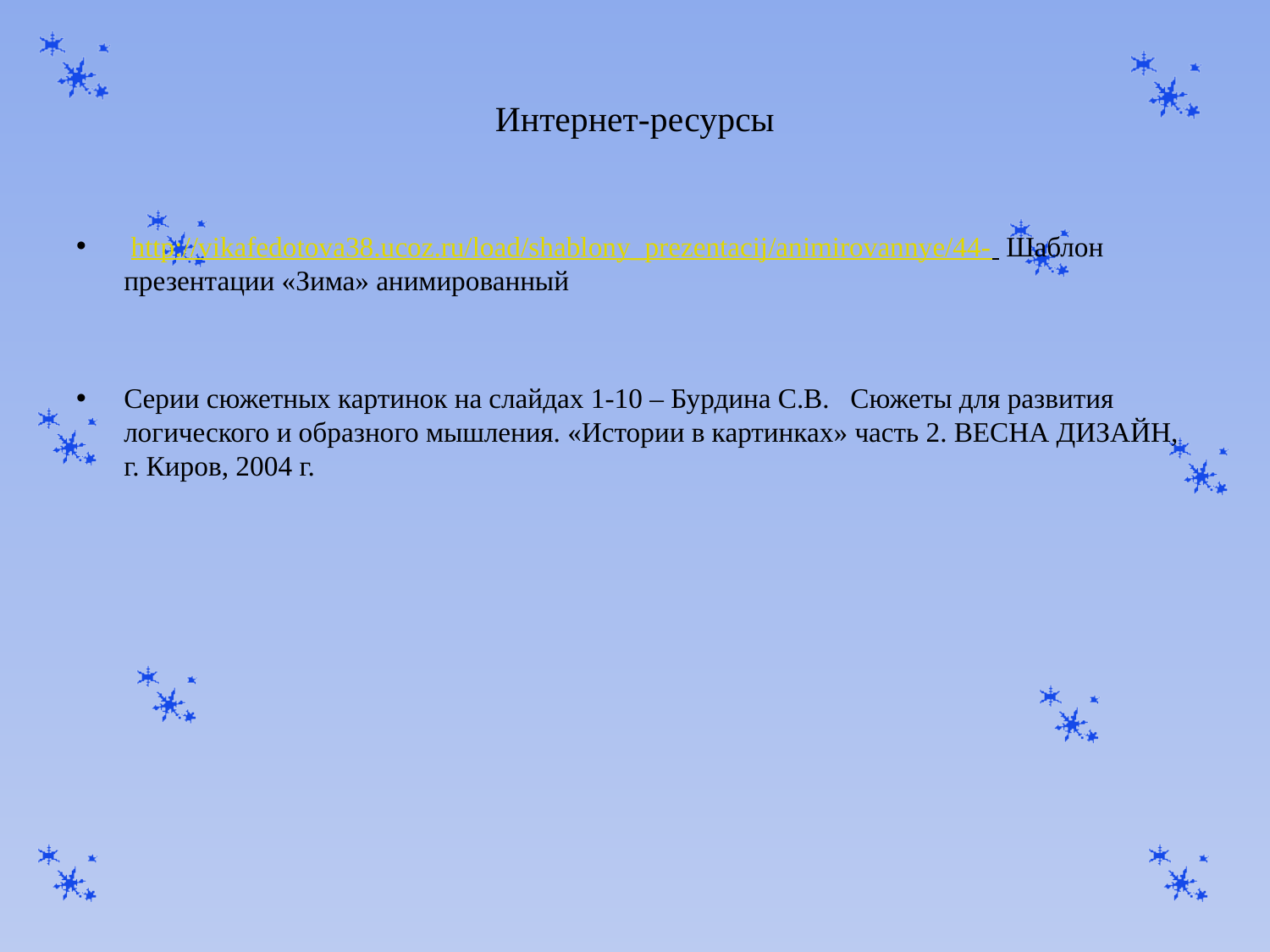

# Интернет-ресурсы
 http://vikafedotova38.ucoz.ru/load/shablony_prezentacij/animirovannye/44-  Шаблон презентации «Зима» анимированный

Серии сюжетных картинок на слайдах 1-10 – Бурдина С.В.   Сюжеты для развития логического и образного мышления. «Истории в картинках» часть 2. ВЕСНА ДИЗАЙН, г. Киров, 2004 г.